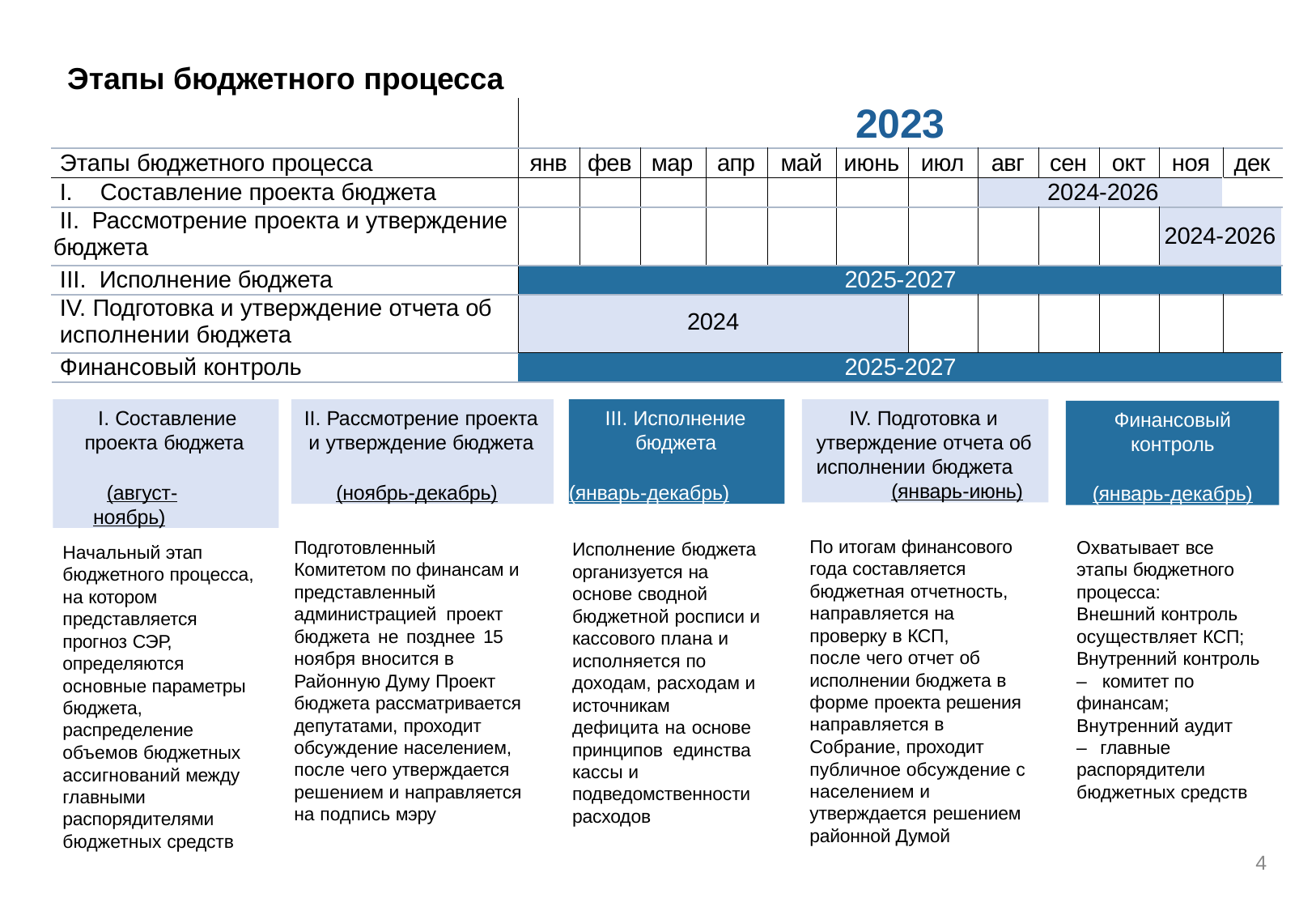

# Этапы бюджетного процесса
|  | 2023 |  |  |  |  |  |  |  |  |  |  |  |
| --- | --- | --- | --- | --- | --- | --- | --- | --- | --- | --- | --- | --- |
| Этапы бюджетного процесса | янв | фев | мар | апр | май | июнь | июл | авг | сен | окт | ноя | дек |
| I. Составление проекта бюджета |  |  |  |  |  |  |  | 2024-2026 |  |  |  |  |
| II. Рассмотрение проекта и утверждение бюджета |  |  |  |  |  |  |  |  |  |  | 2024-2026 |  |
| III. Исполнение бюджета | 2025-2027 |  |  |  |  |  |  |  |  |  |  |  |
| IV. Подготовка и утверждение отчета об исполнении бюджета | 2024 |  |  |  |  |  |  |  |  |  |  |  |
| Финансовый контроль | 2025-2027 |  |  |  |  |  |  |  |  |  |  |  |
I. Составление проекта бюджета

(август-ноябрь)
II. Рассмотрение проекта и утверждение бюджета

(ноябрь-декабрь)
III. Исполнение бюджета

(январь-декабрь)
IV. Подготовка и утверждение отчета об исполнении бюджета
(январь-июнь)
Финансовый
контроль

(январь-декабрь)
По итогам финансового года составляется бюджетная отчетность, направляется на проверку в КСП,
после чего отчет об исполнении бюджета в форме проекта решения направляется в
Собрание, проходит публичное обсуждение с населением и утверждается решением районной Думой
Подготовленный
Комитетом по финансам и представленный
администрацией проект бюджета не позднее 15 ноября вносится в
Районную Думу Проект бюджета рассматривается депутатами, проходит обсуждение населением, после чего утверждается решением и направляется на подпись мэру
Охватывает все
этапы бюджетного процесса:
Внешний контроль осуществляет КСП; Внутренний контроль – комитет по финансам;
Внутренний аудит – главные распорядители бюджетных средств
Исполнение бюджета организуется на основе сводной бюджетной росписи и кассового плана и исполняется по
доходам, расходам и источникам
дефицита на основе принципов единства кассы и
подведомственности
расходов
Начальный этап бюджетного процесса, на котором представляется прогноз СЭР,
определяются
основные параметры бюджета, распределение
объемов бюджетных ассигнований между главными распорядителями бюджетных средств
4